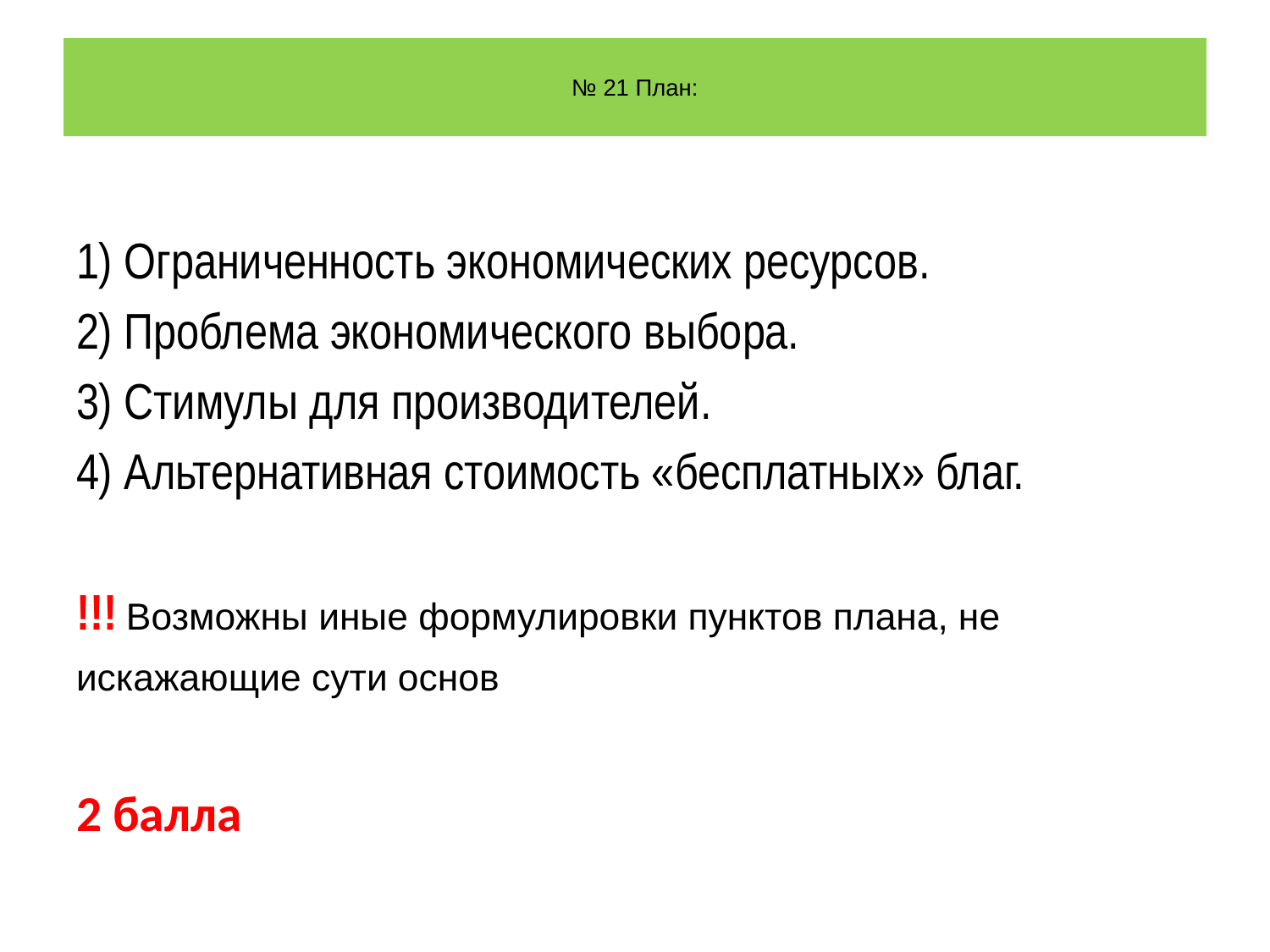

# № 21 План:
1) Ограниченность экономических ресурсов.
2) Проблема экономического выбора.
3) Стимулы для производителей.
4) Альтернативная стоимость «бесплатных» благ.

!!! Возможны иные формулировки пунктов плана, не искажающие сути основ

2 балла